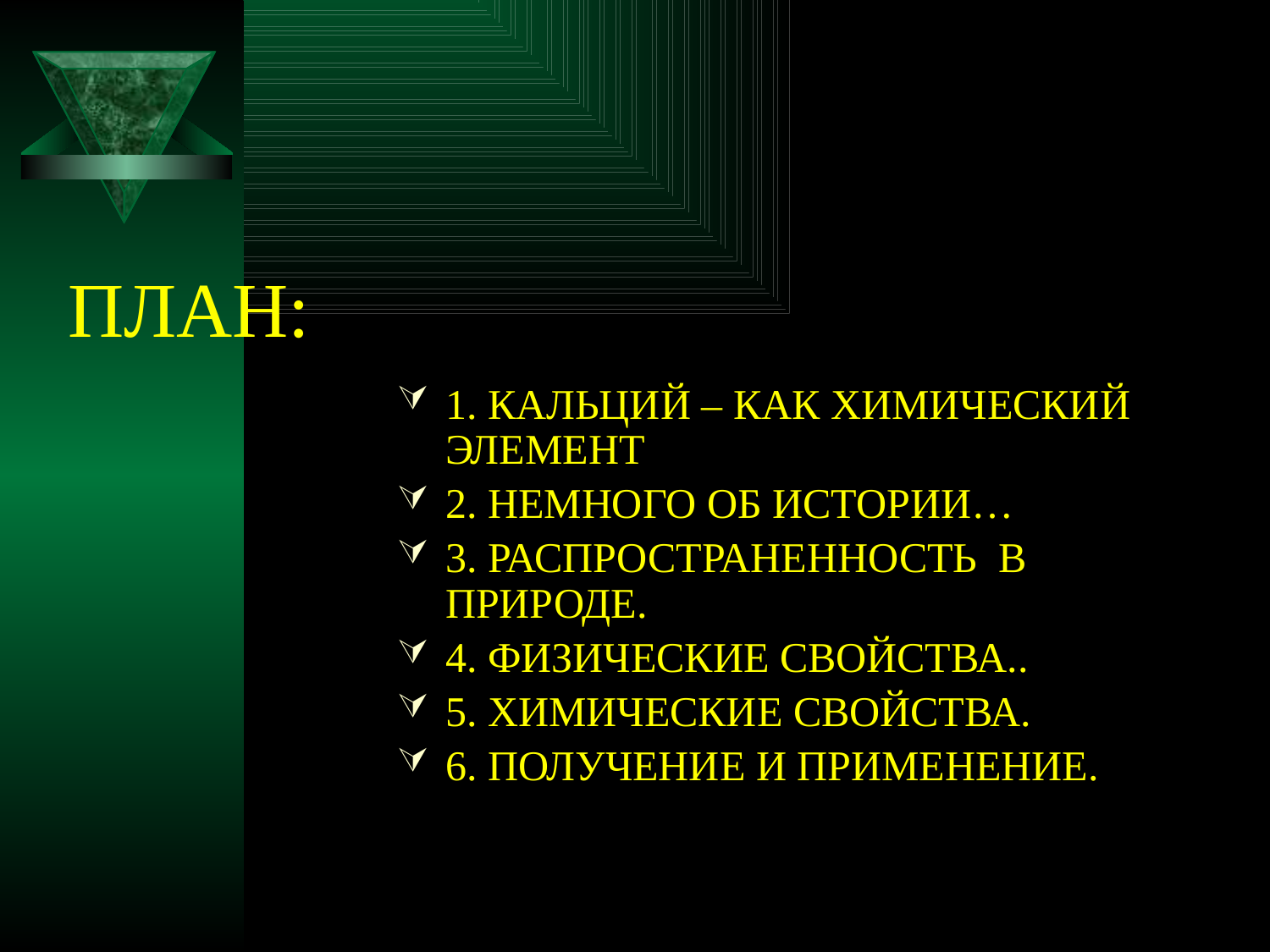

# ПЛАН:
1. КАЛЬЦИЙ – КАК ХИМИЧЕСКИЙ ЭЛЕМЕНТ
2. НЕМНОГО ОБ ИСТОРИИ…
3. РАСПРОСТРАНЕННОСТЬ  В       ПРИРОДЕ.
4. ФИЗИЧЕСКИЕ СВОЙСТВА..
5. ХИМИЧЕСКИЕ СВОЙСТВА.
6. ПОЛУЧЕНИЕ И ПРИМЕНЕНИЕ.